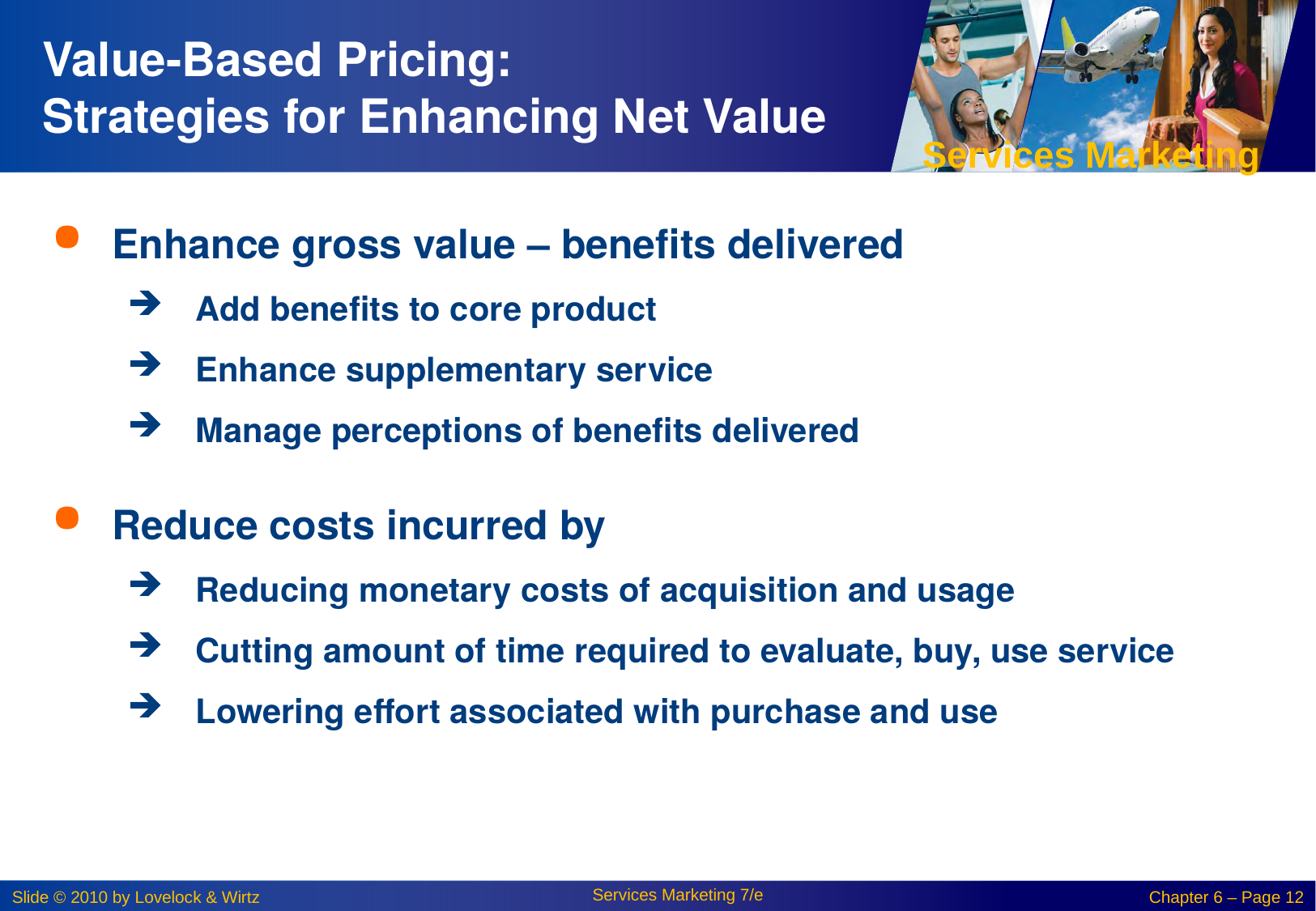

# Value-Based Pricing: Strategies for Enhancing Net Value
Enhance gross value – benefits delivered
Add benefits to core product
Enhance supplementary service
Manage perceptions of benefits delivered
Reduce costs incurred by
Reducing monetary costs of acquisition and usage
Cutting amount of time required to evaluate, buy, use service
Lowering effort associated with purchase and use